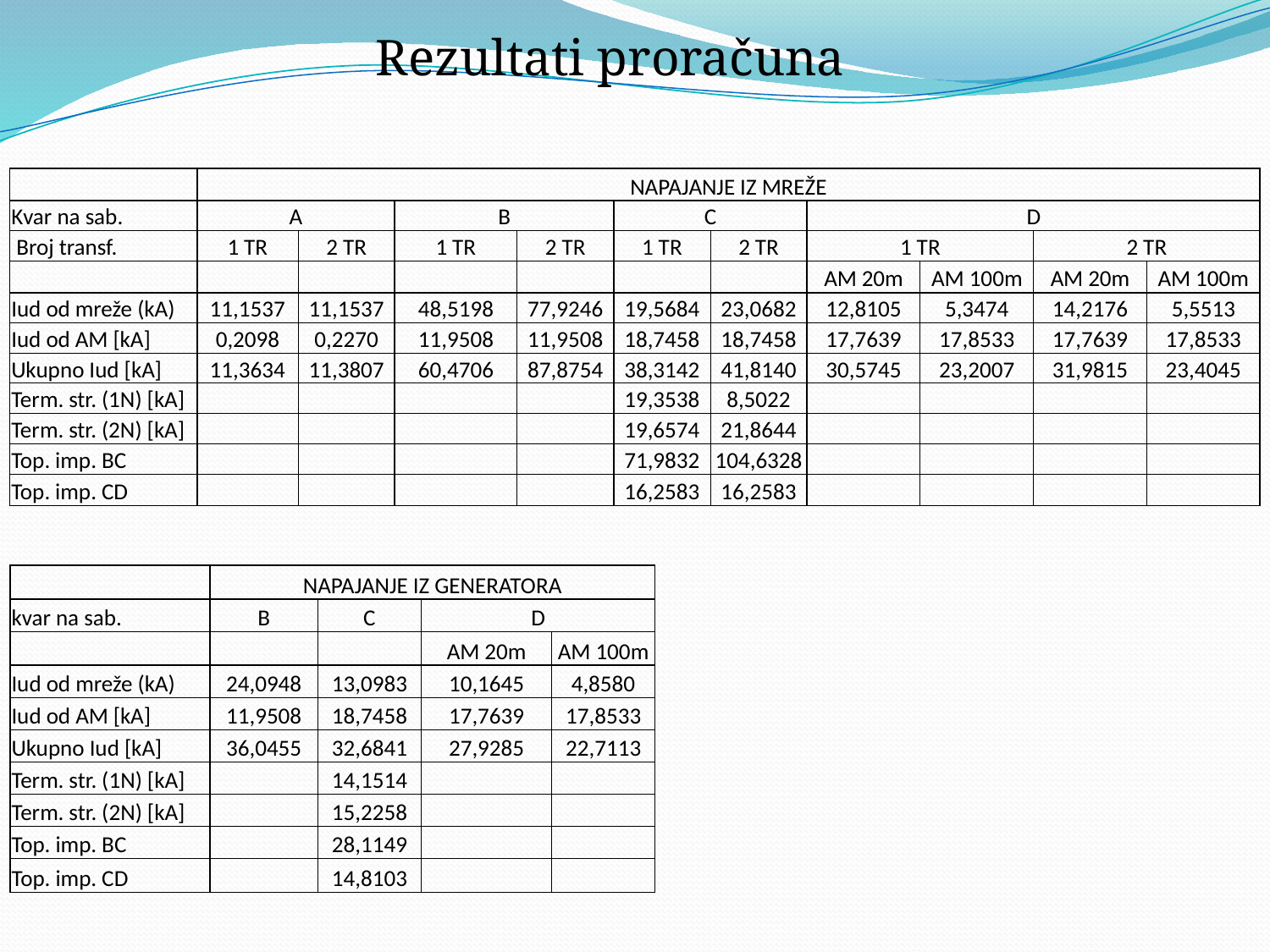

Rezultati proračuna
|  | NAPAJANJE IZ MREŽE |  |  |  |  |  |  |  |  |  |
| --- | --- | --- | --- | --- | --- | --- | --- | --- | --- | --- |
| Kvar na sab. | A |  | B |  | C |  | D |  |  |  |
| Broj transf. | 1 TR | 2 TR | 1 TR | 2 TR | 1 TR | 2 TR | 1 TR |  | 2 TR |  |
|  |  |  |  |  |  |  | AM 20m | AM 100m | AM 20m | AM 100m |
| Iud od mreže (kA) | 11,1537 | 11,1537 | 48,5198 | 77,9246 | 19,5684 | 23,0682 | 12,8105 | 5,3474 | 14,2176 | 5,5513 |
| Iud od AM [kA] | 0,2098 | 0,2270 | 11,9508 | 11,9508 | 18,7458 | 18,7458 | 17,7639 | 17,8533 | 17,7639 | 17,8533 |
| Ukupno Iud [kA] | 11,3634 | 11,3807 | 60,4706 | 87,8754 | 38,3142 | 41,8140 | 30,5745 | 23,2007 | 31,9815 | 23,4045 |
| Term. str. (1N) [kA] |  |  |  |  | 19,3538 | 8,5022 |  |  |  |  |
| Term. str. (2N) [kA] |  |  |  |  | 19,6574 | 21,8644 |  |  |  |  |
| Top. imp. BC |  |  |  |  | 71,9832 | 104,6328 |  |  |  |  |
| Top. imp. CD |  |  |  |  | 16,2583 | 16,2583 |  |  |  |  |
|  | NAPAJANJE IZ GENERATORA |  |  |  |
| --- | --- | --- | --- | --- |
| kvar na sab. | B | C | D |  |
|  |  |  | AM 20m | AM 100m |
| Iud od mreže (kA) | 24,0948 | 13,0983 | 10,1645 | 4,8580 |
| Iud od AM [kA] | 11,9508 | 18,7458 | 17,7639 | 17,8533 |
| Ukupno Iud [kA] | 36,0455 | 32,6841 | 27,9285 | 22,7113 |
| Term. str. (1N) [kA] |  | 14,1514 |  |  |
| Term. str. (2N) [kA] |  | 15,2258 |  |  |
| Top. imp. BC |  | 28,1149 |  |  |
| Top. imp. CD |  | 14,8103 |  |  |